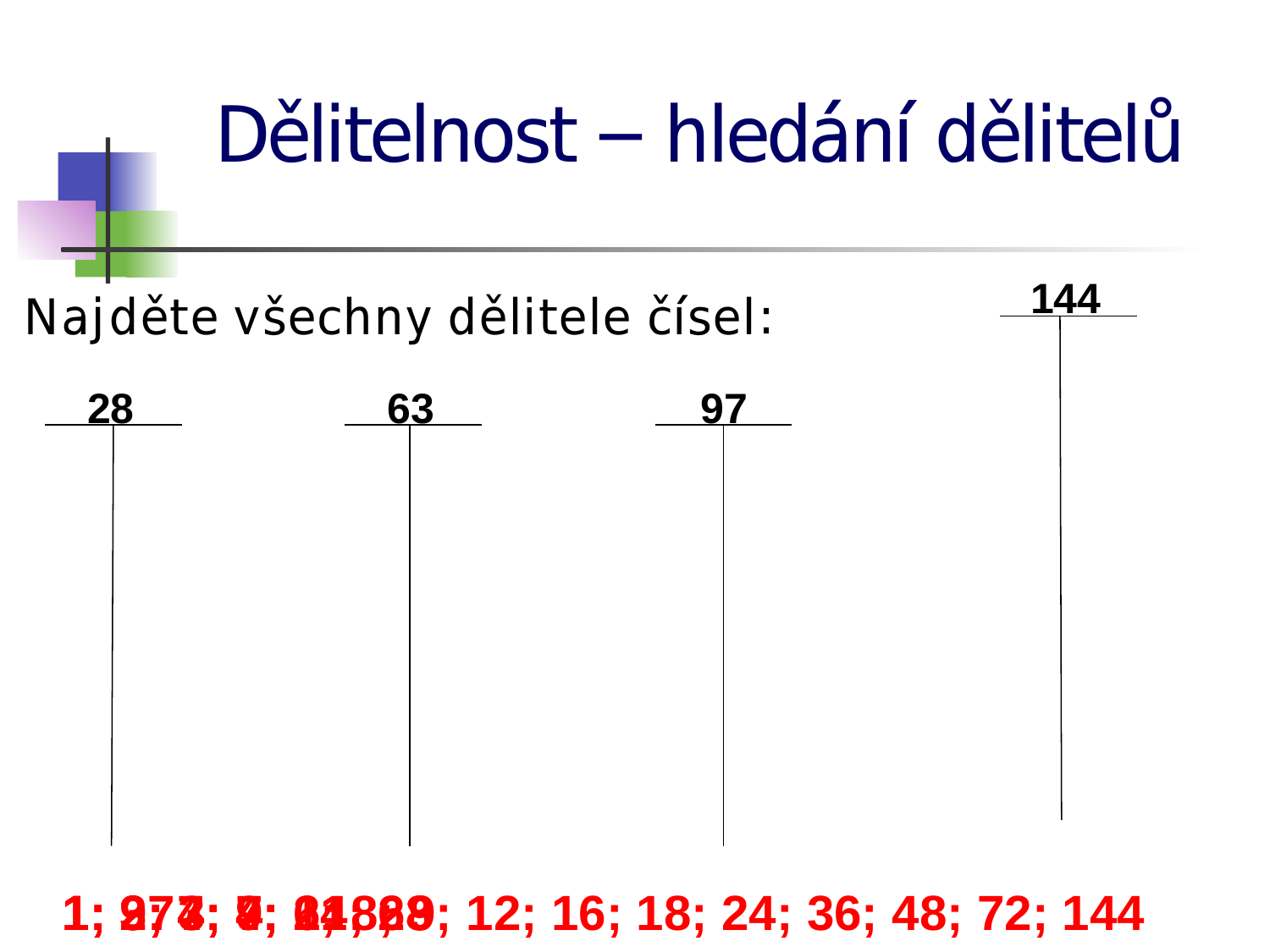

# Dělitelnost – hledání dělitelů
144
Najděte všechny dělitele čísel:
28
63
97
1; 2; 4; 7; 14; 28
1; 3; 7; 9; 21; 63
1; 97
1; 2; 3; 4; 6; 8; 9; 12; 16; 18; 24; 36; 48; 72; 144